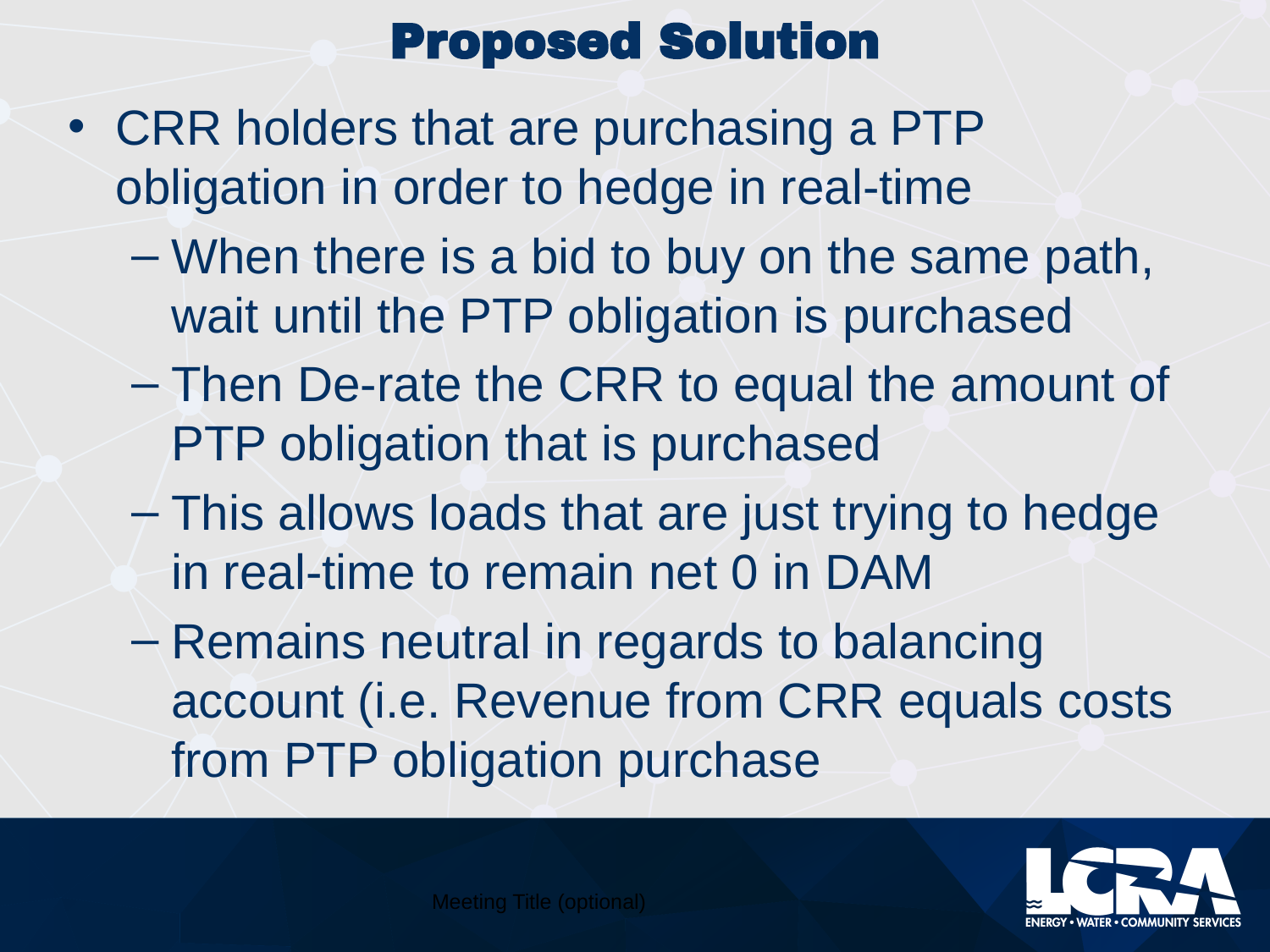

# Proposed Solution
CRR holders that are purchasing a PTP obligation in order to hedge in real-time
When there is a bid to buy on the same path, wait until the PTP obligation is purchased
Then De-rate the CRR to equal the amount of PTP obligation that is purchased
This allows loads that are just trying to hedge in real-time to remain net 0 in DAM
Remains neutral in regards to balancing account (i.e. Revenue from CRR equals costs from PTP obligation purchase
Meeting Title (optional)
Date